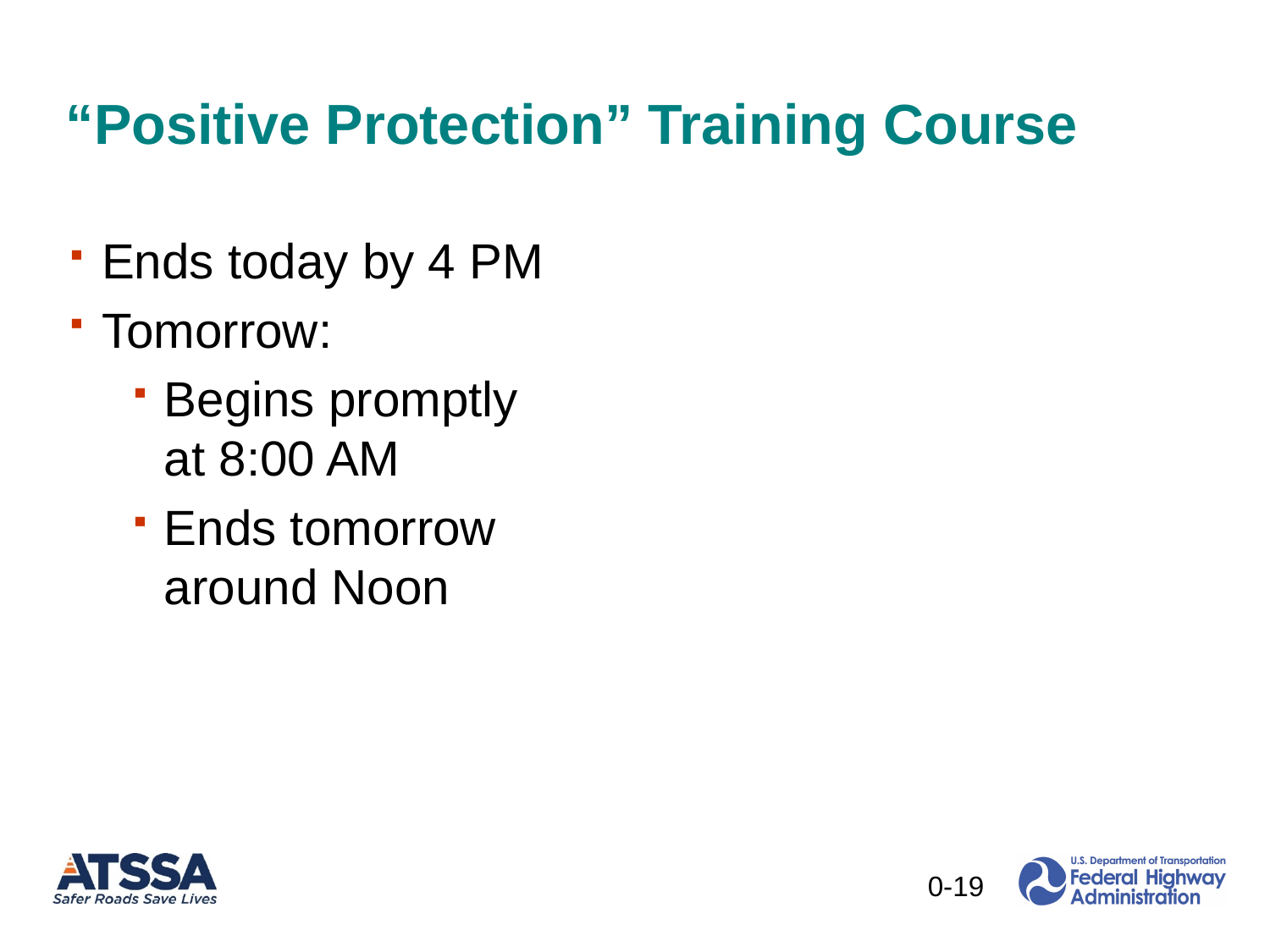

# “Positive Protection” Training Course
Ends today by 4 PM
Tomorrow:
Begins promptly at 8:00 AM
Ends tomorrow around Noon